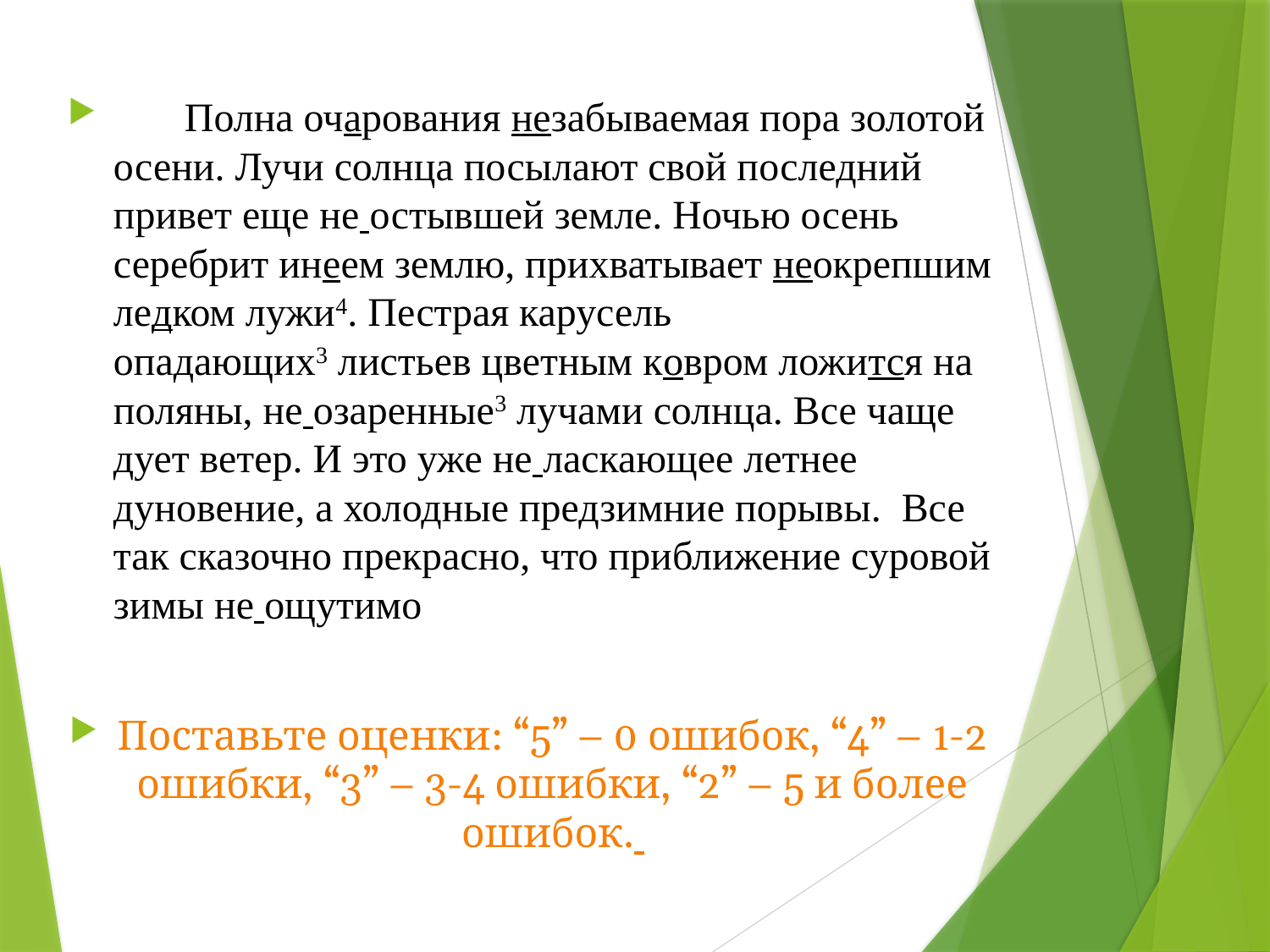

Полна очарования незабываемая пора золотой осени. Лучи солнца посылают свой последний привет еще не остывшей земле. Ночью осень серебрит инеем землю, прихватывает неокрепшим ледком лужи4. Пестрая карусель опадающих3 листьев цветным ковром ложится на поляны, не озаренные3 лучами солнца. Все чаще дует ветер. И это уже не ласкающее летнее дуновение, а холодные предзимние порывы.  Все так сказочно прекрасно, что приближение суровой зимы не ощутимо

Поставьте оценки: “5” – 0 ошибок, “4” – 1-2 ошибки, “3” – 3-4 ошибки, “2” – 5 и более ошибок.

#